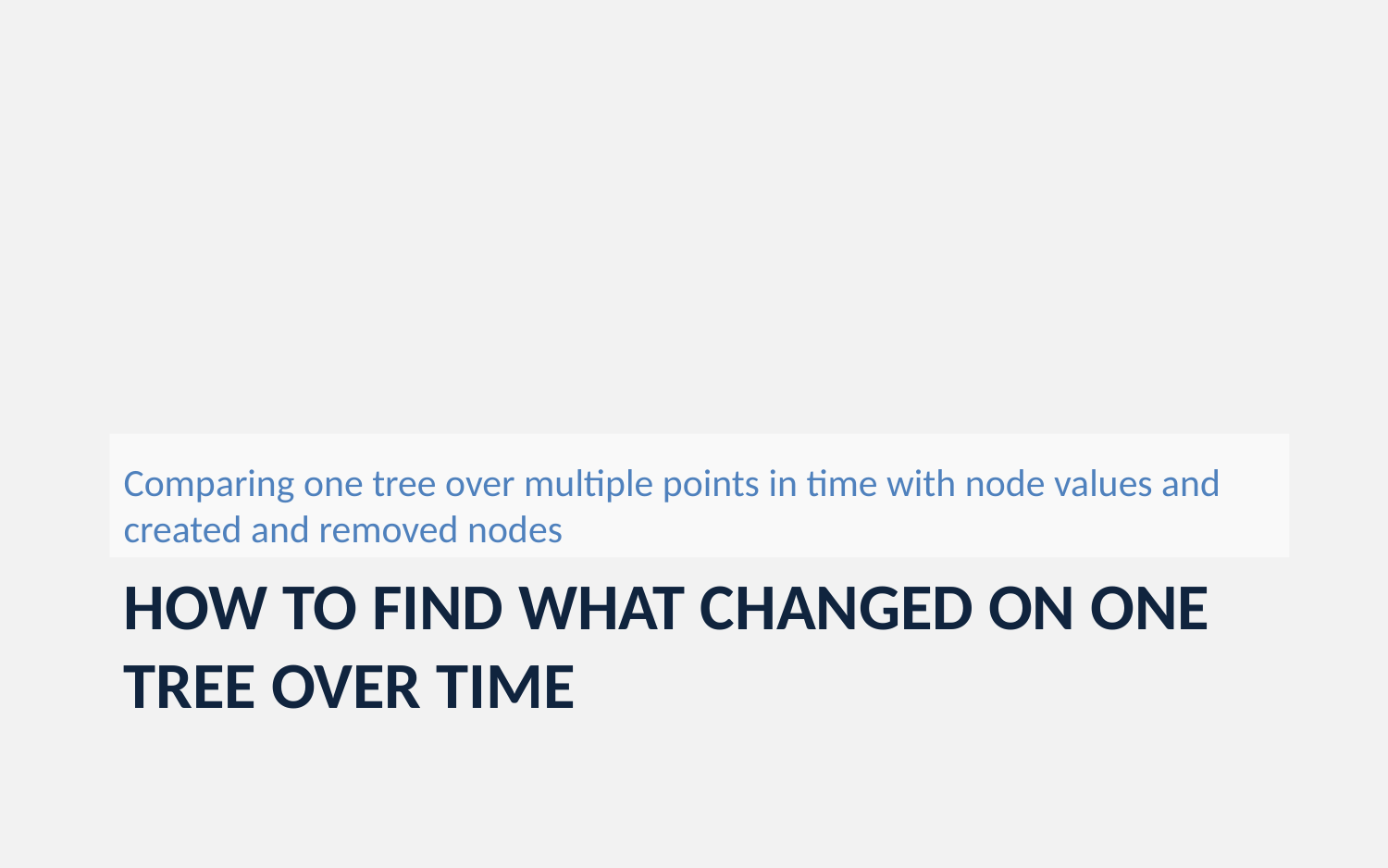

Comparing one tree over multiple points in time with node values and created and removed nodes
# How to find what changed on one Tree over time